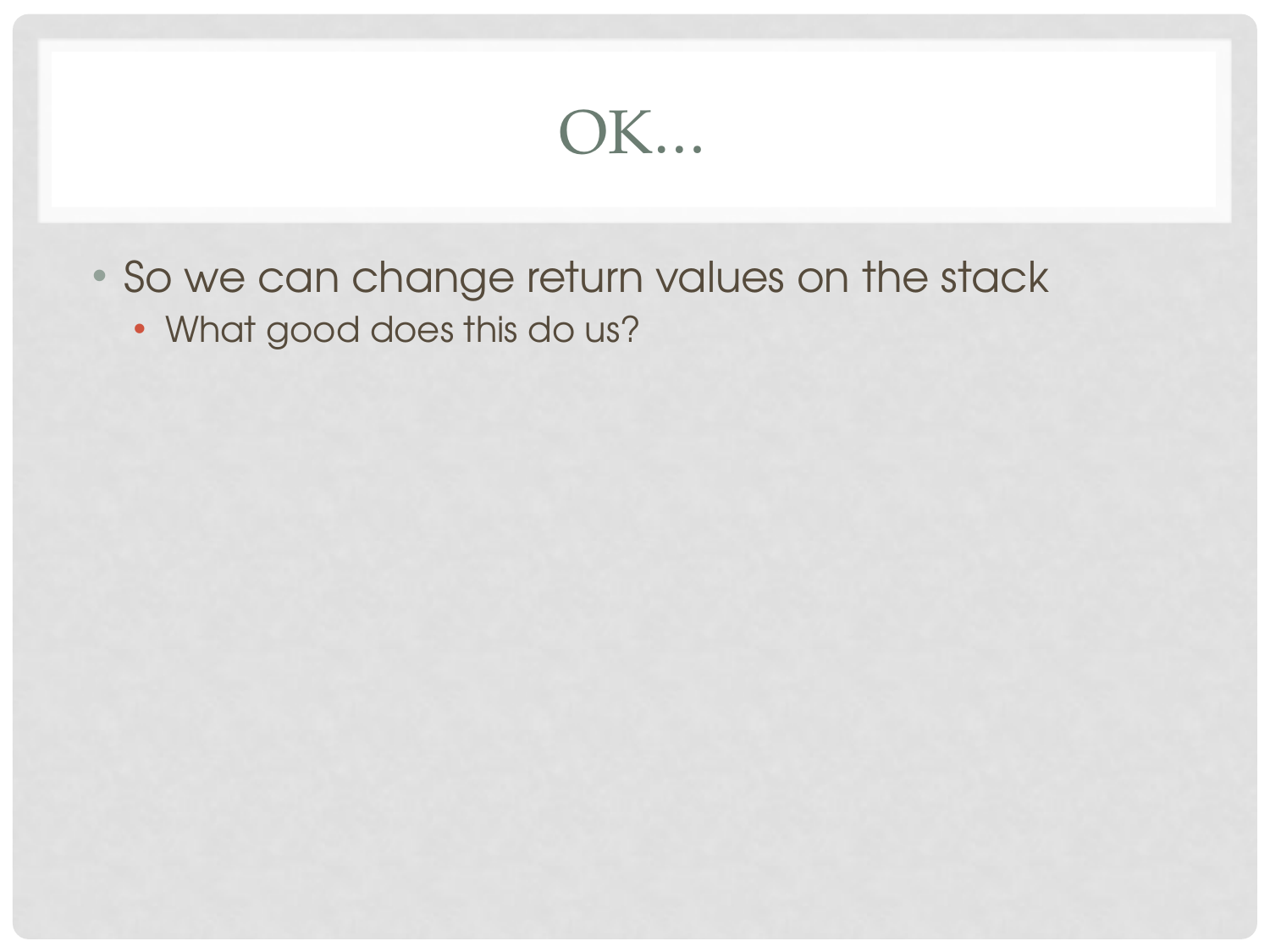

# Ok…
So we can change return values on the stack
What good does this do us?